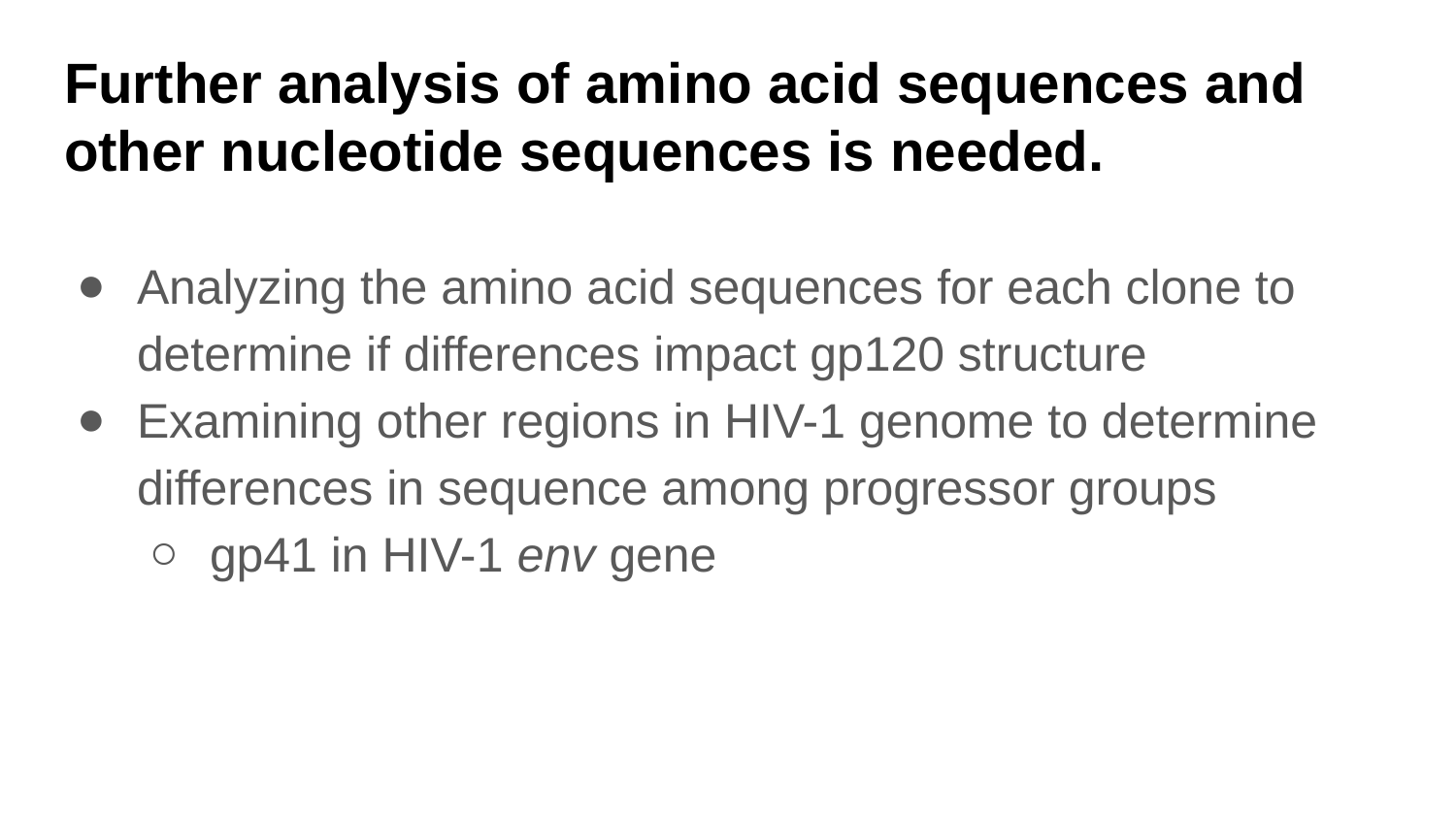

# Further analysis of amino acid sequences and other nucleotide sequences is needed.
Analyzing the amino acid sequences for each clone to determine if differences impact gp120 structure
Examining other regions in HIV-1 genome to determine differences in sequence among progressor groups
gp41 in HIV-1 env gene